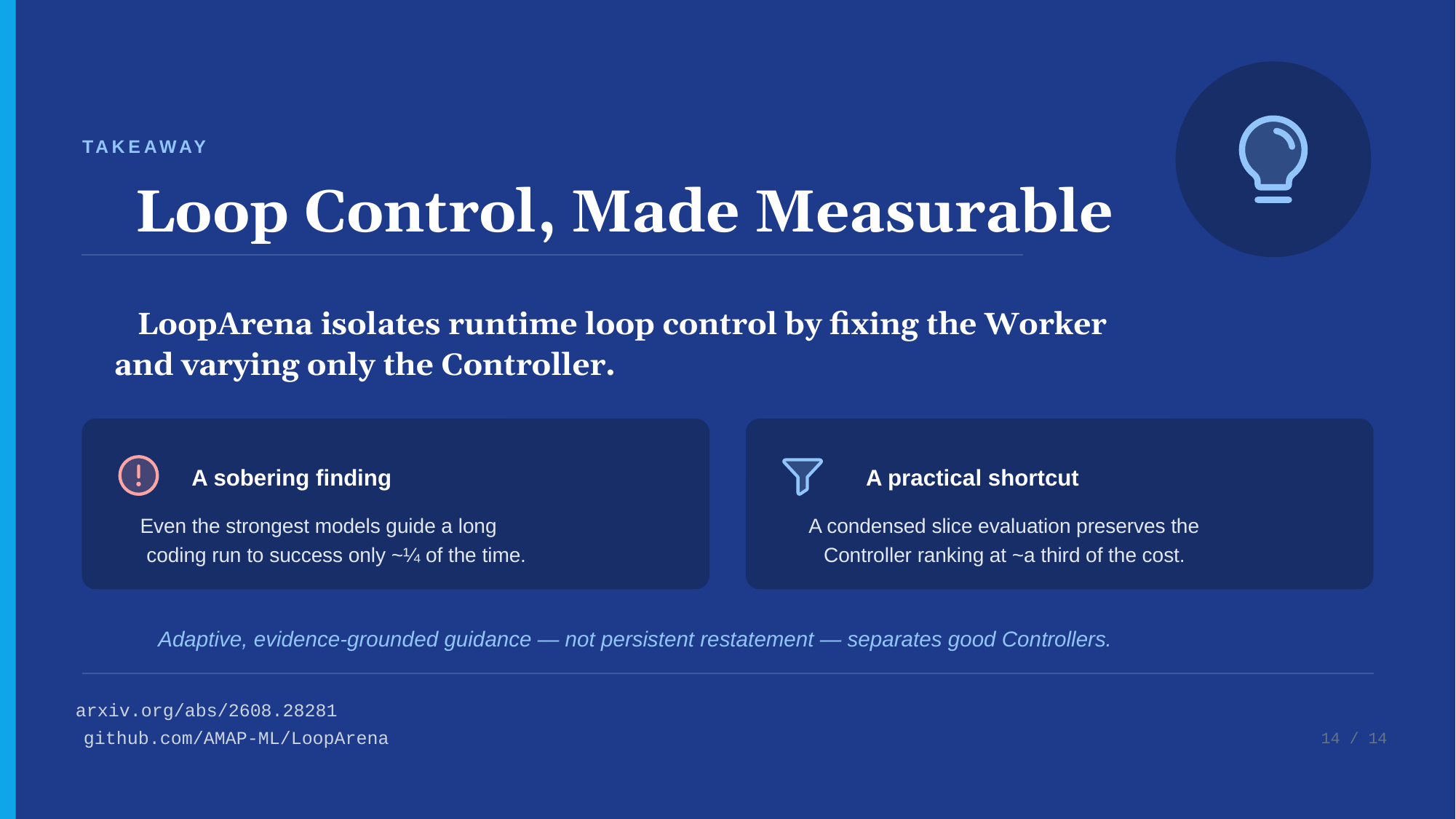

TAKEAWAY
Loop Control, Made Measurable

LoopArena isolates runtime loop control by fixing the Worker
and varying only the Controller.

A sobering finding
Even the strongest models guide a long
coding run to success only ~¼ of the time.

A practical shortcut
A condensed slice evaluation preserves the
Controller ranking at ~a third of the cost.
Adaptive, evidence-grounded guidance — not persistent restatement — separates good Controllers.

arxiv.org/abs/2608.28281
github.com/AMAP-ML/LoopArena
14 / 14